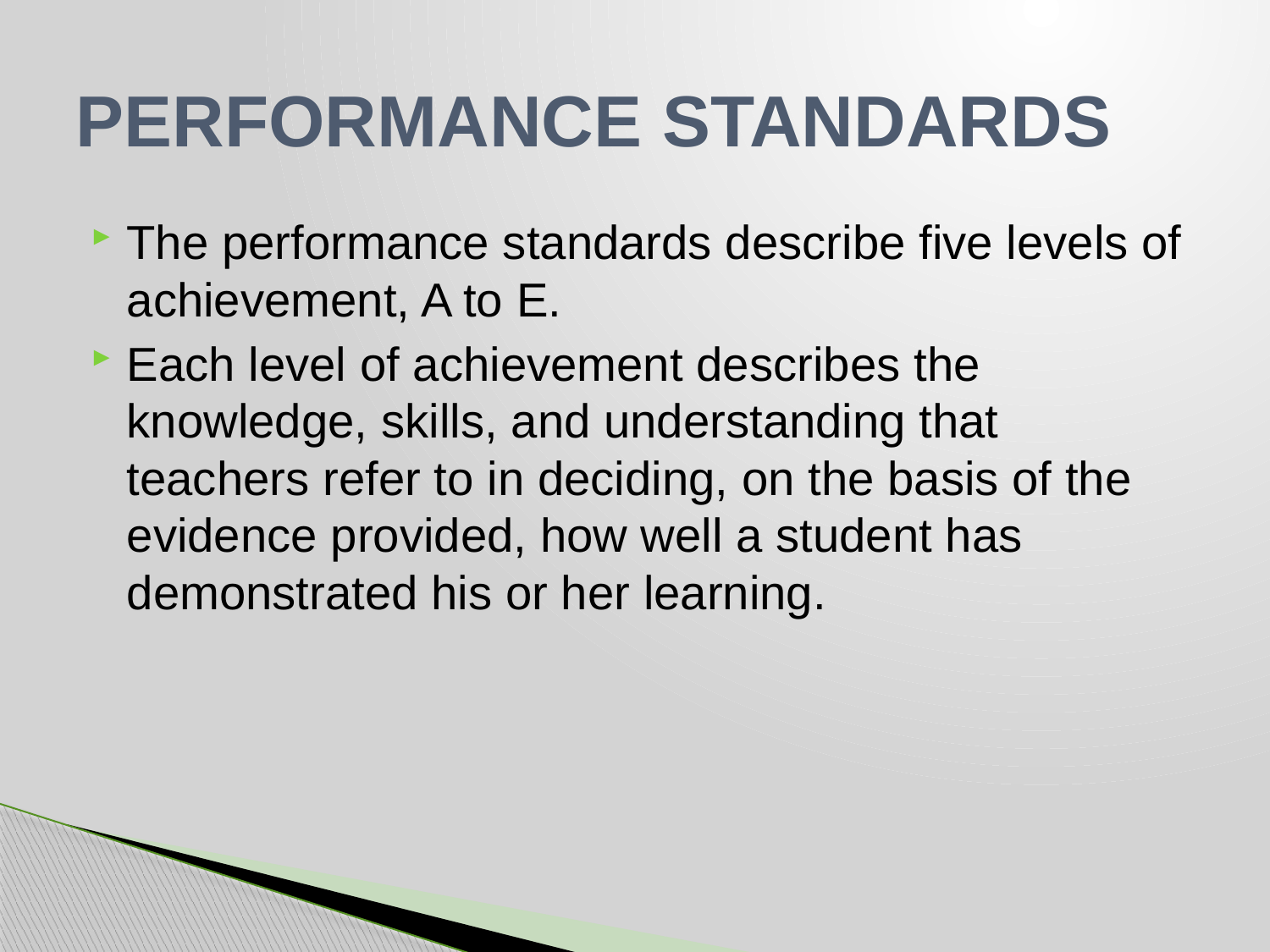

# PERFORMANCE STANDARDS
The performance standards describe five levels of achievement, A to E.
Each level of achievement describes the knowledge, skills, and understanding that teachers refer to in deciding, on the basis of the evidence provided, how well a student has demonstrated his or her learning.